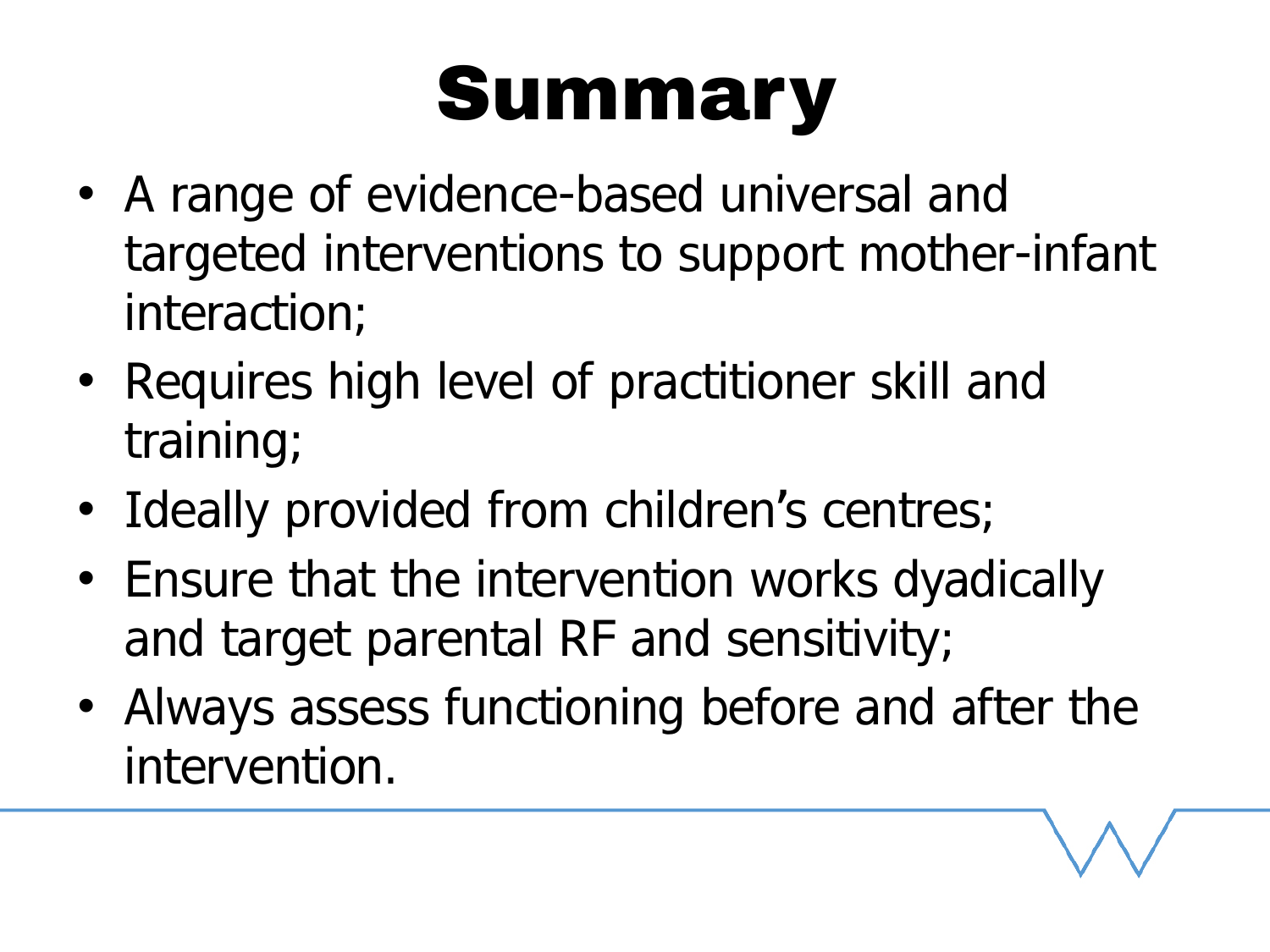

# Summary
A range of evidence-based universal and targeted interventions to support mother-infant interaction;
Requires high level of practitioner skill and training;
Ideally provided from children’s centres;
Ensure that the intervention works dyadically and target parental RF and sensitivity;
Always assess functioning before and after the intervention.